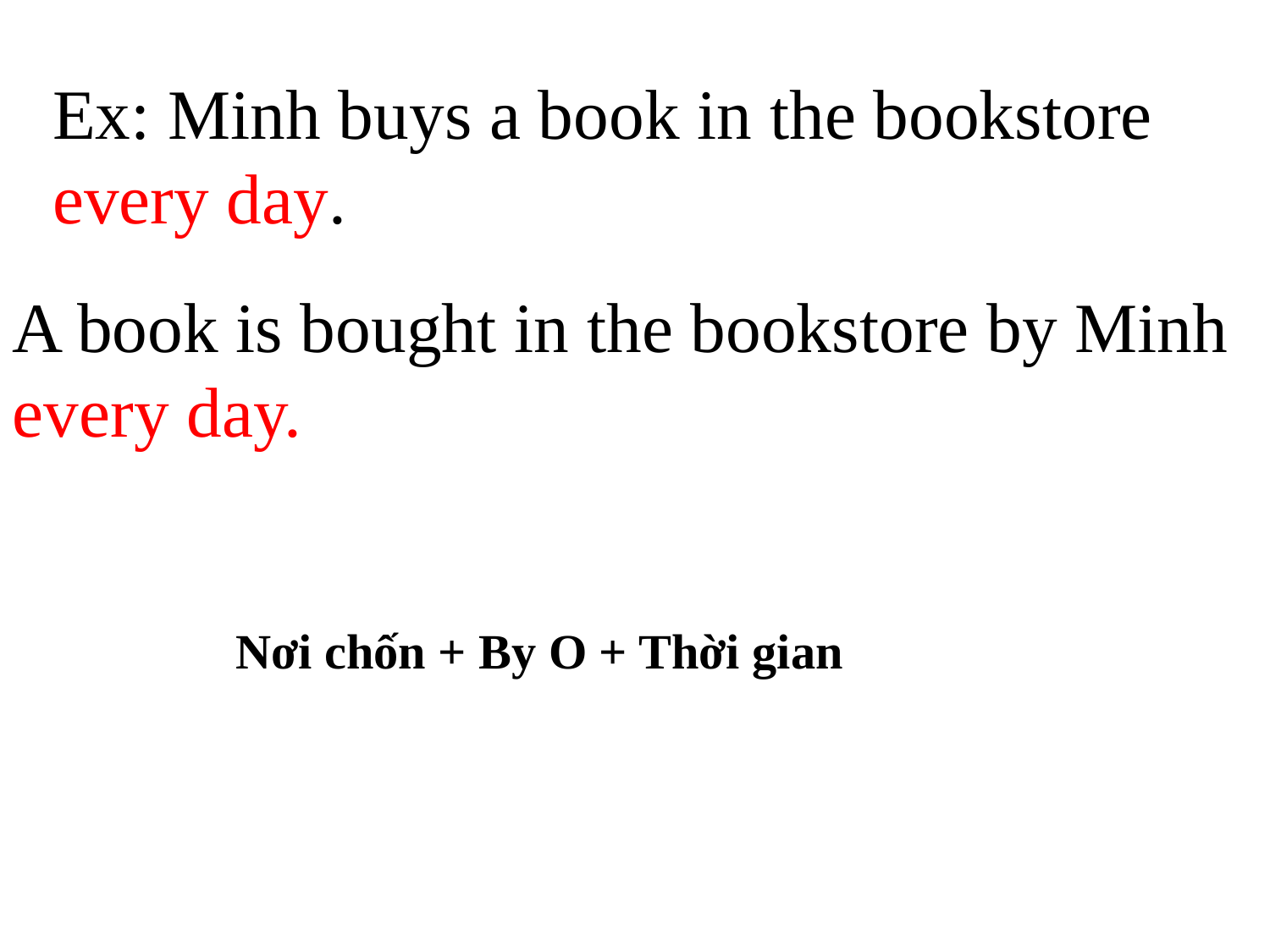

Ex: Minh buys a book in the bookstore every day.
A book is bought in the bookstore by Minh every day.
Nơi chốn + By O + Thời gian